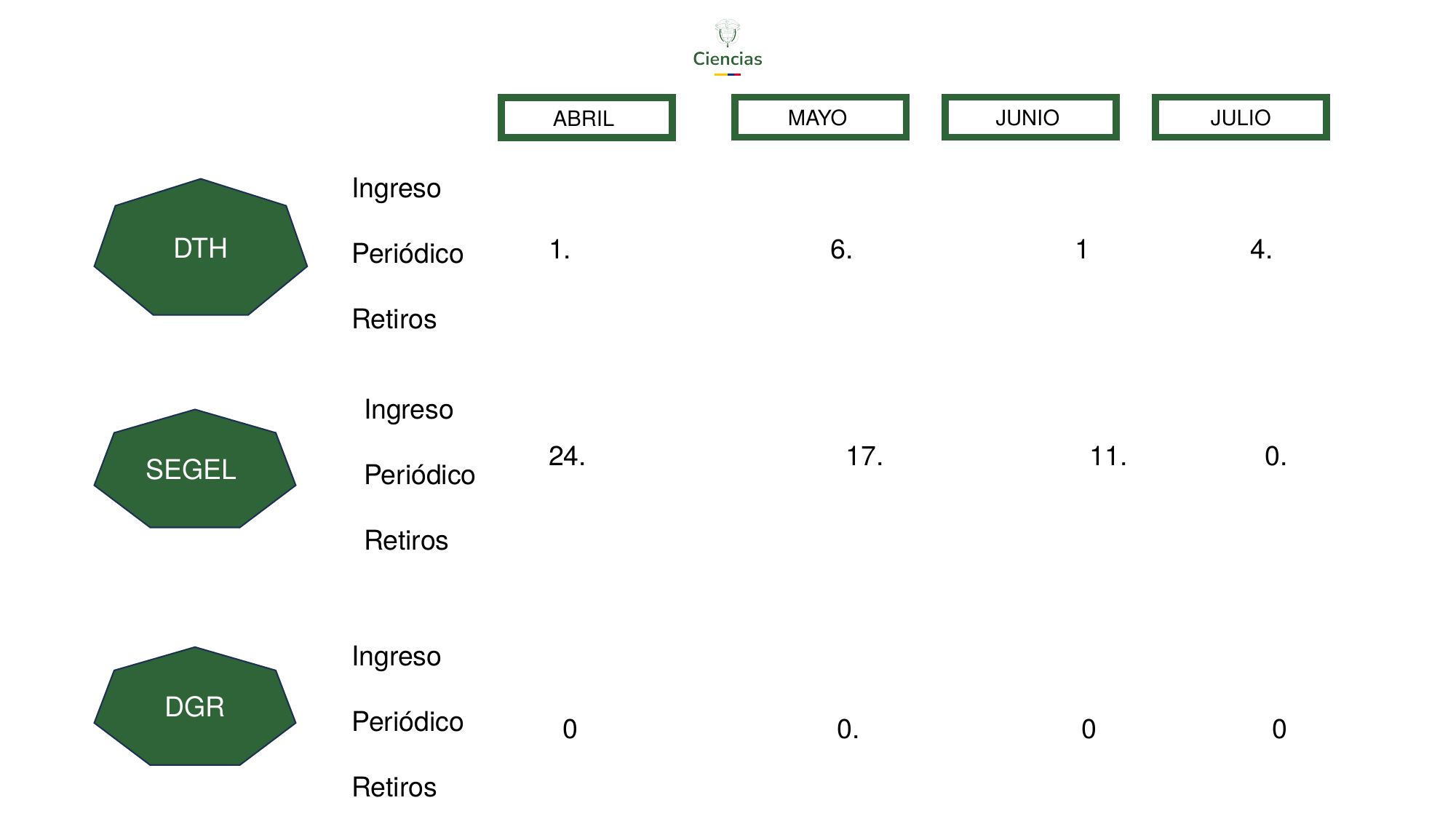

JULIO
MAYO
JUNIO
ABRIL
Ingreso

Periódico

Retiros
DTH
     1.                                  6.                             1                     4.
Ingreso

Periódico

Retiros
SEGEL
     24.                                  17.                           11.                  0.
Ingreso

Periódico

Retiros
DGR
     0                                  0.                             0                       0